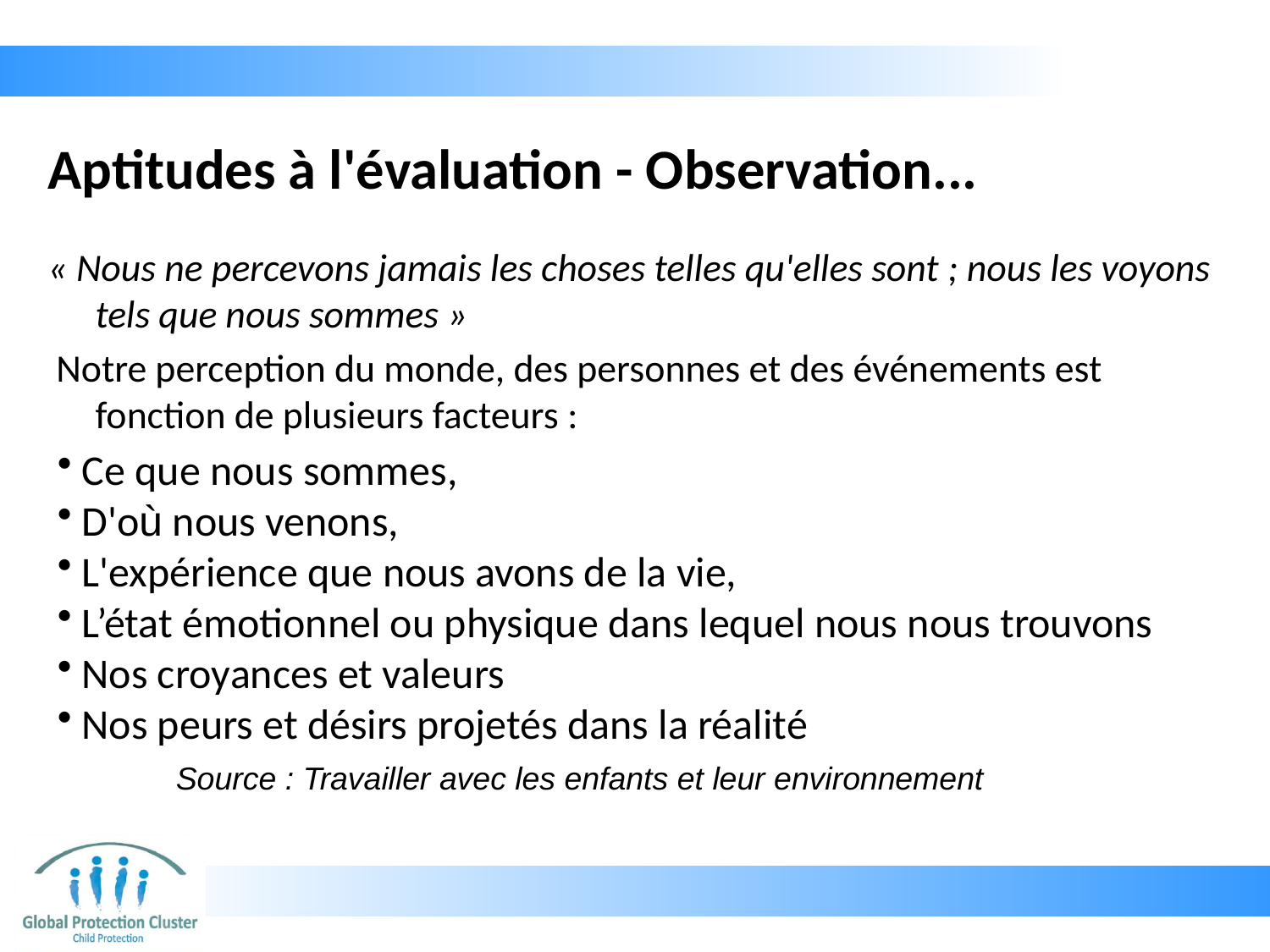

# Aptitudes à l'évaluation - Observation...
« Nous ne percevons jamais les choses telles qu'elles sont ; nous les voyons tels que nous sommes »
 Notre perception du monde, des personnes et des événements est fonction de plusieurs facteurs :

 Ce que nous sommes,
 D'où nous venons,
 L'expérience que nous avons de la vie,
 L’état émotionnel ou physique dans lequel nous nous trouvons
 Nos croyances et valeurs
 Nos peurs et désirs projetés dans la réalité
          Source : Travailler avec les enfants et leur environnement